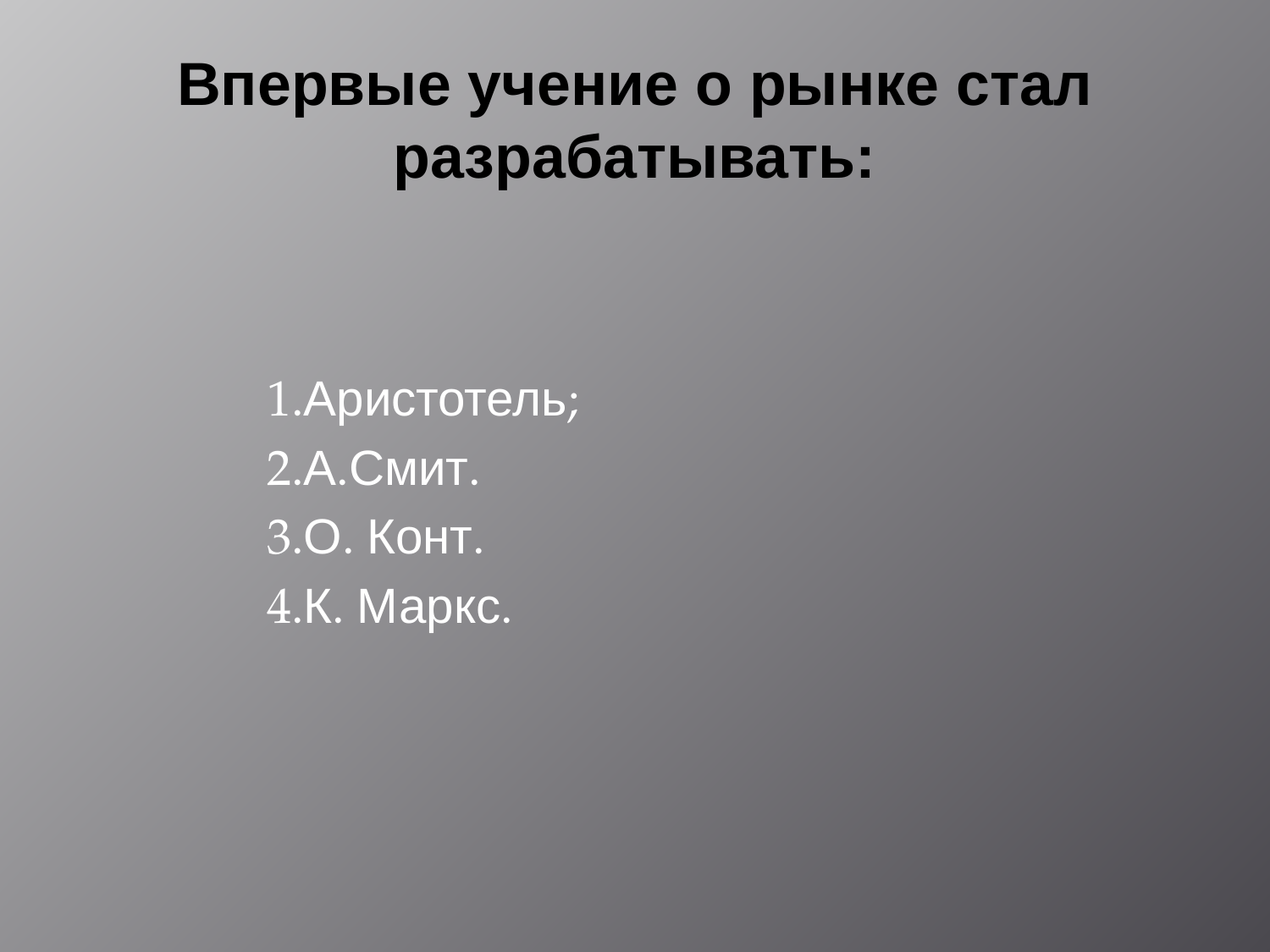

# Впервые учение о рынке стал разрабатывать:

              1.Аристотель;
              2.А.Смит.
              3.О. Конт.
              4.К. Маркс.